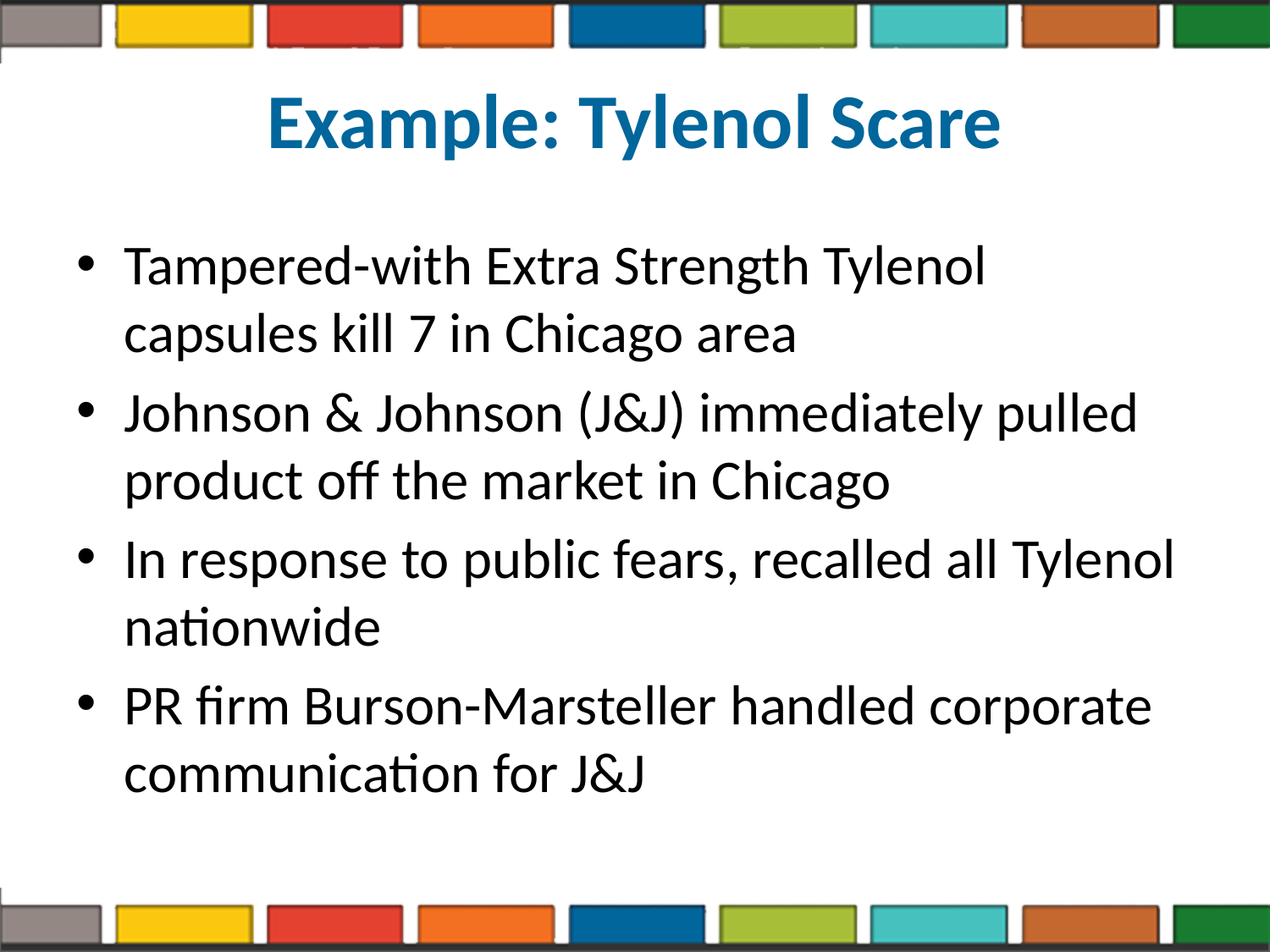

# Example: Tylenol Scare
Tampered-with Extra Strength Tylenol capsules kill 7 in Chicago area
Johnson & Johnson (J&J) immediately pulled product off the market in Chicago
In response to public fears, recalled all Tylenol nationwide
PR firm Burson-Marsteller handled corporate communication for J&J